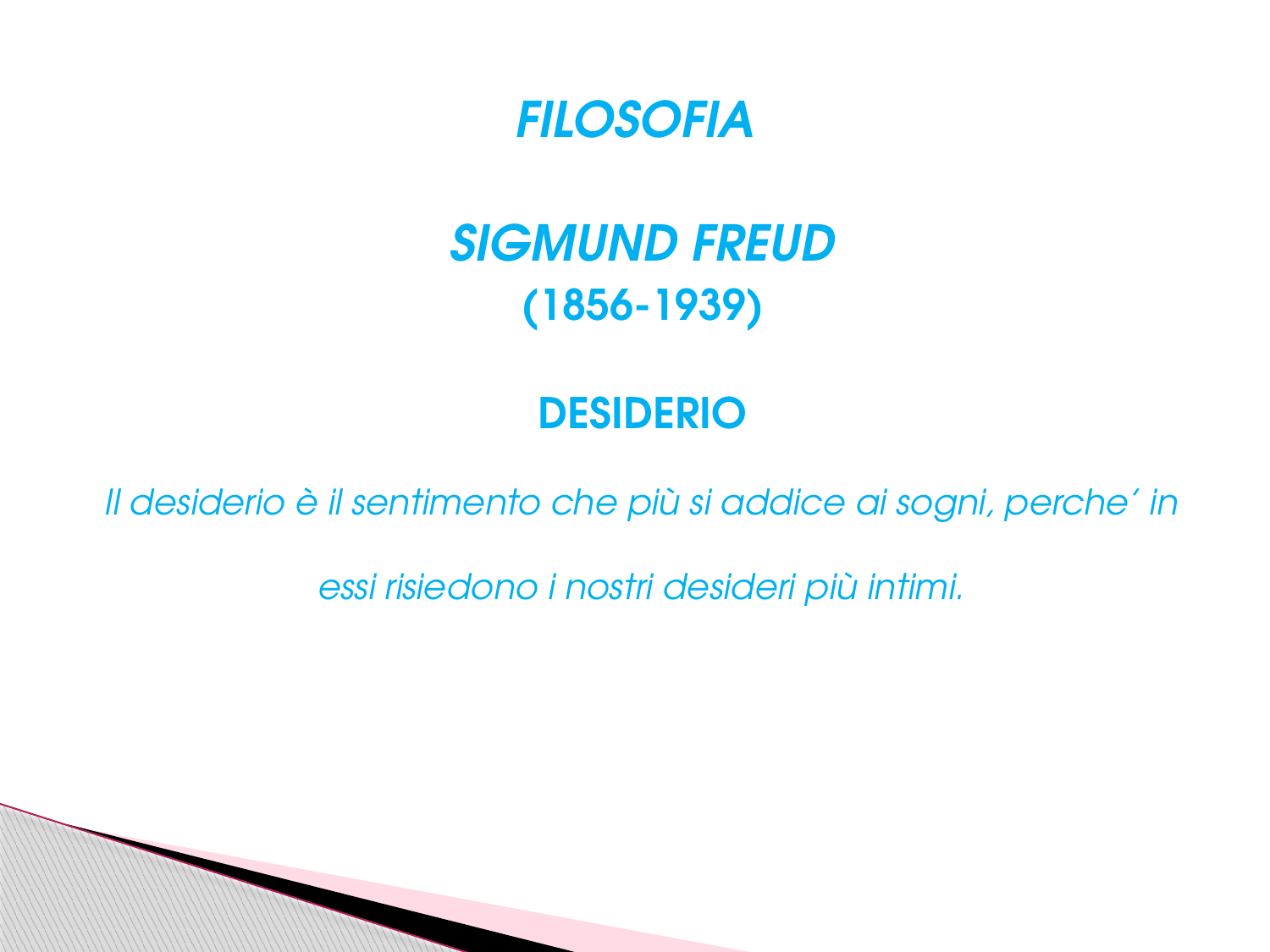

# FILOSOFIA
SIGMUND FREUD
(1856-1939)
DESIDERIO
Il desiderio è il sentimento che più si addice ai sogni, perche’ in essi risiedono i nostri desideri più intimi.